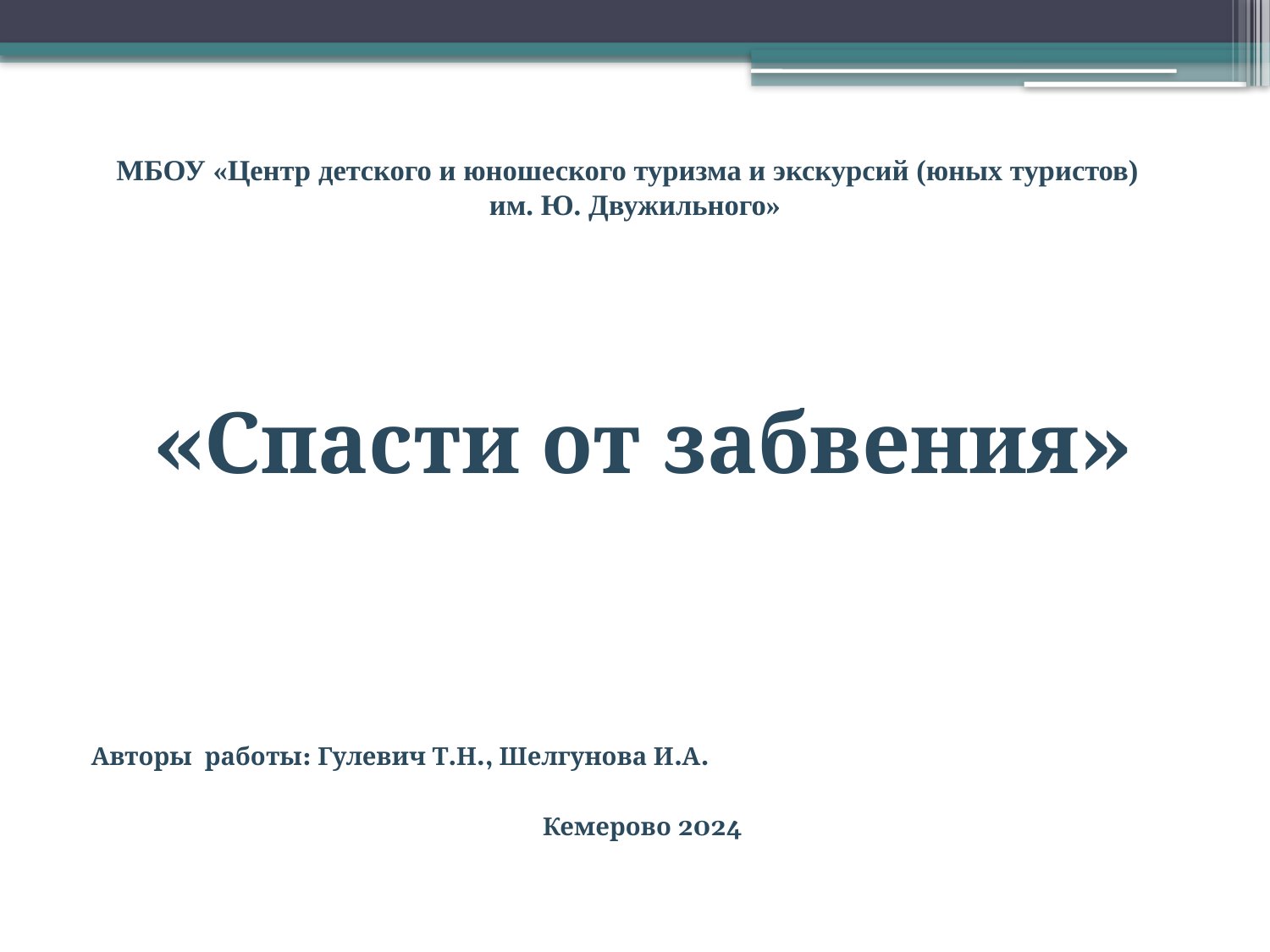

# МБОУ «Центр детского и юношеского туризма и экскурсий (юных туристов) им. Ю. Двужильного»

«Спасти от забвения»

Авторы  работы: Гулевич Т.Н., Шелгунова И.А.

Кемерово 2024